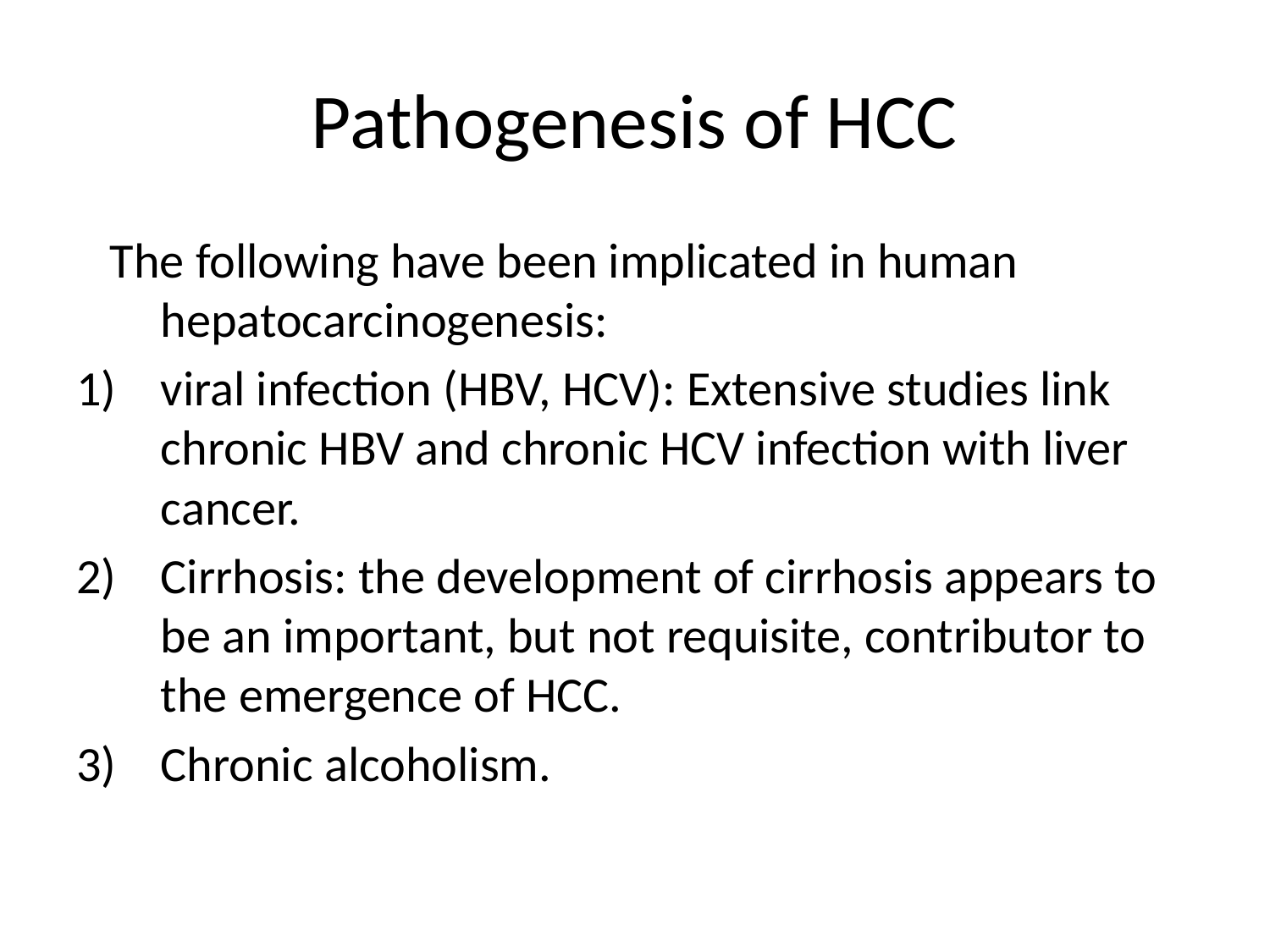

# Pathogenesis of HCC
   The following have been implicated in human hepatocarcinogenesis:
viral infection (HBV, HCV): Extensive studies link chronic HBV and chronic HCV infection with liver cancer.
Cirrhosis: the development of cirrhosis appears to be an important, but not requisite, contributor to the emergence of HCC.
Chronic alcoholism.